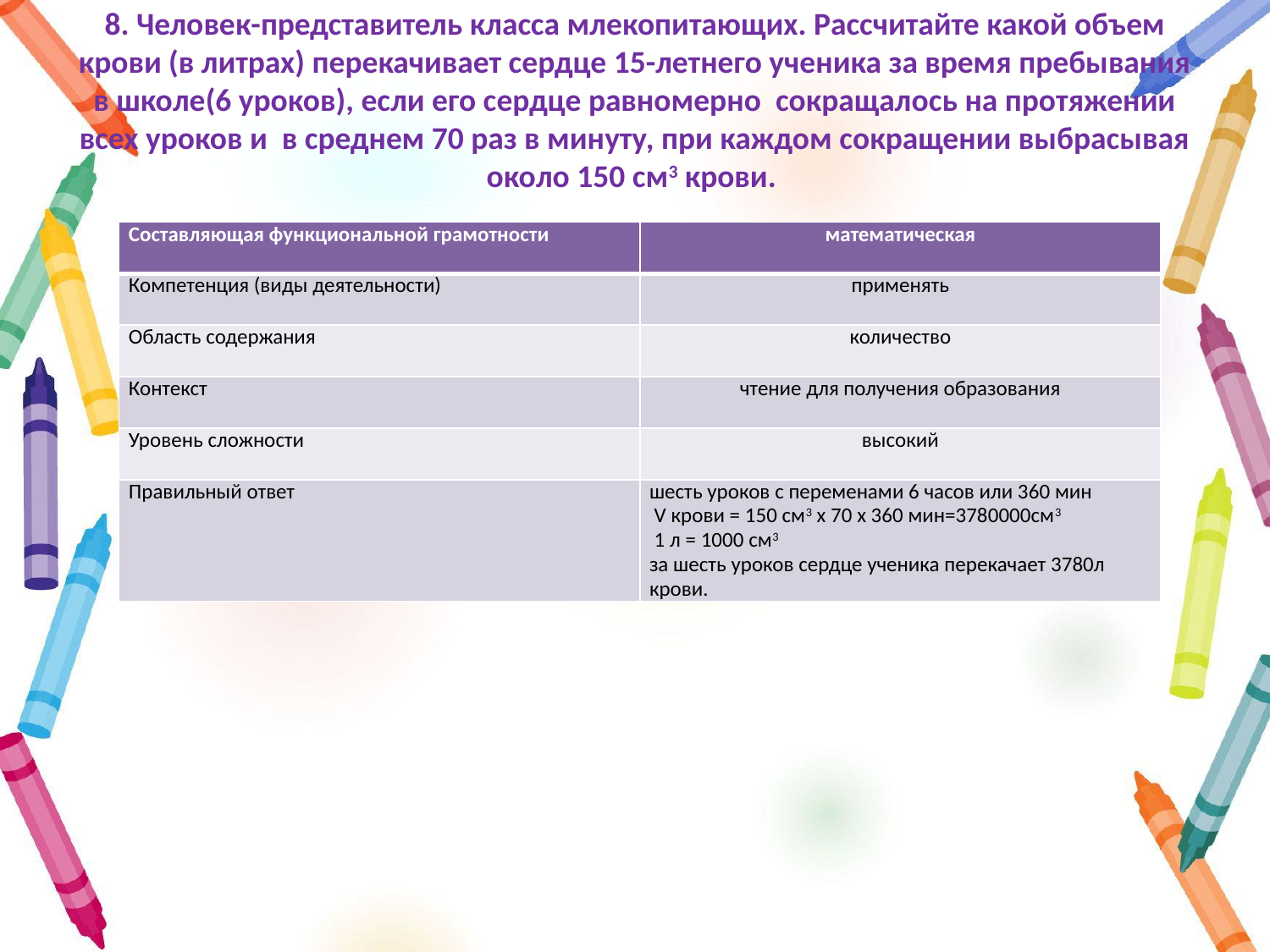

# 8. Человек-представитель класса млекопитающих. Рассчитайте какой объем крови (в литрах) перекачивает сердце 15-летнего ученика за время пребывания в школе(6 уроков), если его сердце равномерно  сокращалось на протяжении всех уроков и  в среднем 70 раз в минуту, при каждом сокращении выбрасывая около 150 см3 крови.
| Составляющая функциональной грамотности | математическая |
| --- | --- |
| Компетенция (виды деятельности) | применять |
| Область содержания | количество |
| Контекст | чтение для получения образования |
| Уровень сложности | высокий |
| Правильный ответ | шесть уроков с переменами 6 часов или 360 мин V крови = 150 см3 х 70 х 360 мин=3780000см3 1 л = 1000 см3 за шесть уроков сердце ученика перекачает 3780л крови. |